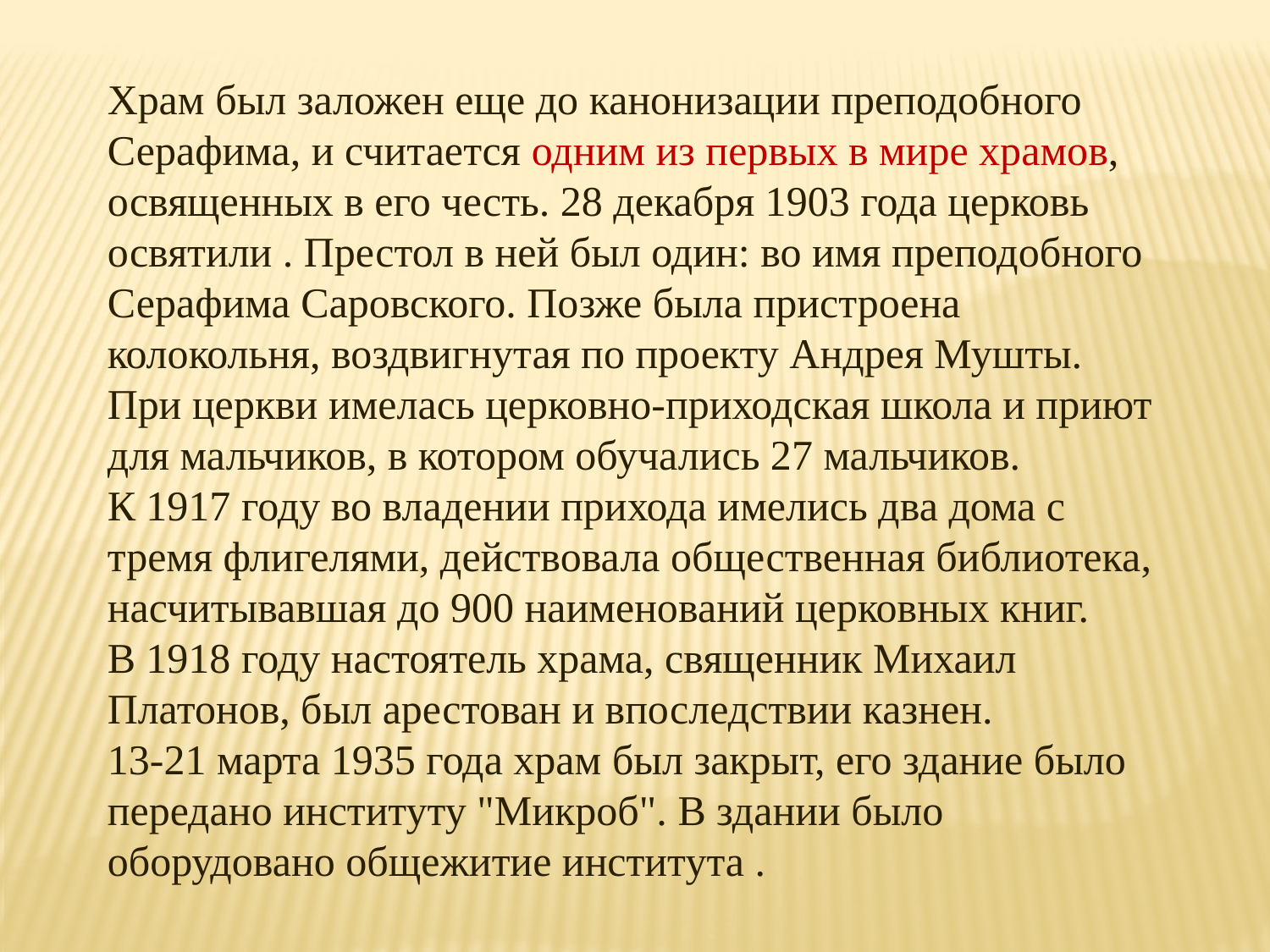

Храм был заложен еще до канонизации преподобного Серафима, и считается одним из первых в мире храмов, освященных в его честь. 28 декабря 1903 года церковь освятили . Престол в ней был один: во имя преподобного Серафима Саровского. Позже была пристроена колокольня, воздвигнутая по проекту Андрея Мушты.
При церкви имелась церковно-приходская школа и приют для мальчиков, в котором обучались 27 мальчиков.
К 1917 году во владении прихода имелись два дома с тремя флигелями, действовала общественная библиотека, насчитывавшая до 900 наименований церковных книг.
В 1918 году настоятель храма, священник Михаил Платонов, был арестован и впоследствии казнен.
13-21 марта 1935 года храм был закрыт, его здание было передано институту "Микроб". В здании было оборудовано общежитие института .